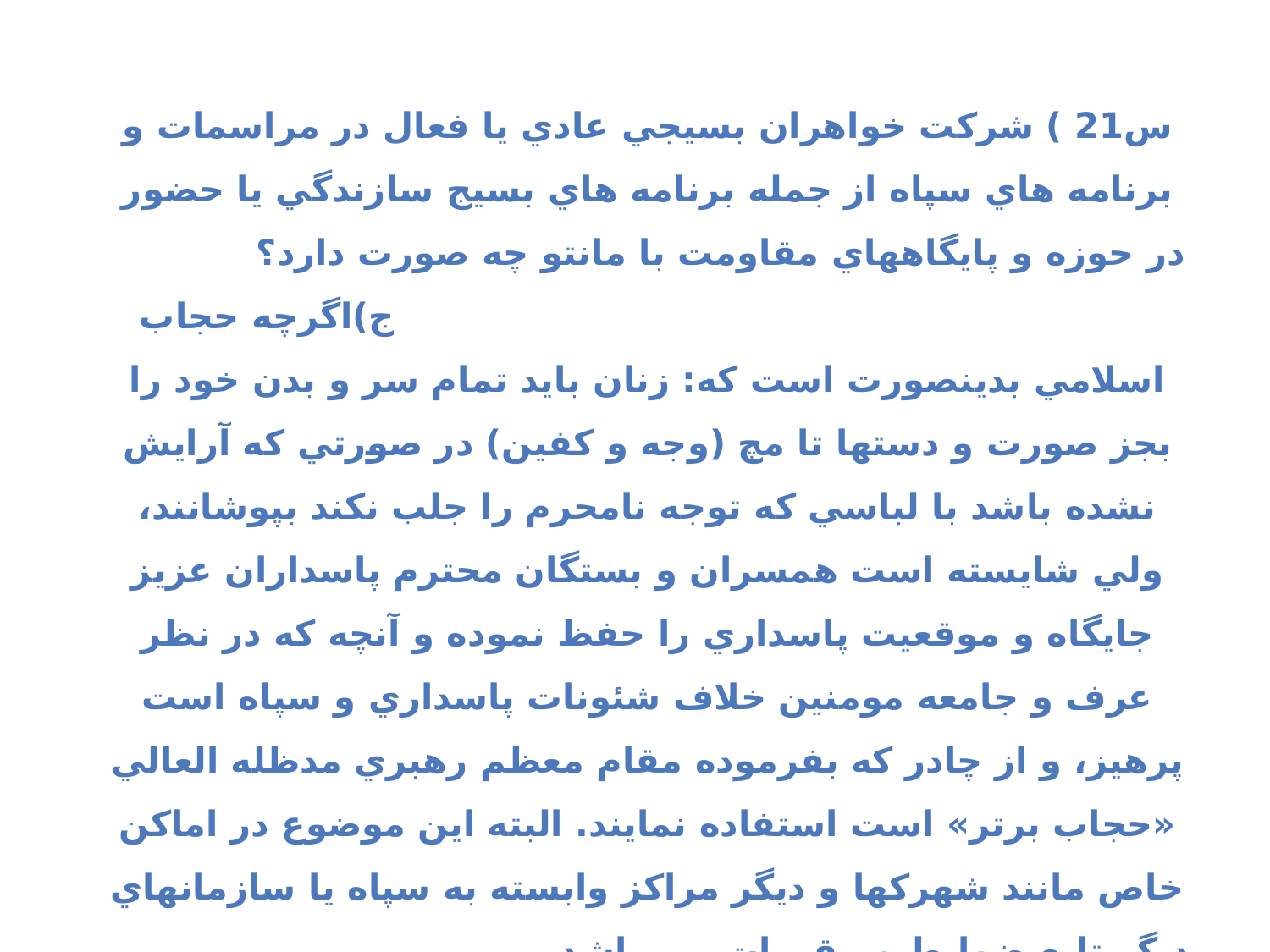

س21 ) شركت خواهران بسيجي عادي يا فعال در مراسمات و برنامه هاي سپاه از جمله برنامه هاي بسيج سازندگي يا حضور در حوزه و پايگاههاي مقاومت با مانتو چه صورت دارد؟                                                                           ج)اگرچه حجاب اسلامي بدينصورت است كه: زنان بايد تمام سر و بدن خود را بجز صورت و دستها تا مچ (وجه و كفين) در صورتي كه آرايش نشده باشد با لباسي كه توجه نامحرم را جلب نكند بپوشانند، ولي شايسته است همسران و بستگان محترم پاسداران عزيز جايگاه و موقعيت پاسداري را حفظ نموده و آنچه كه در نظر عرف و جامعه مومنين خلاف شئونات پاسداري و سپاه است پرهيز، و از چادر كه بفرموده مقام معظم رهبري مدظله العالي «حجاب برتر» است استفاده نمايند. البته اين موضوع در اماكن خاص مانند شهركها و ديگر مراكز وابسته به سپاه يا سازمانهاي ديگر تابع ضوابط و مقررات مي باشد.
در صورتيكه ضابطه و مقرراتي وجود ندارد، مي توانيد با هماهنگي فرمانده رده مربوط (مانند اقدام دانشگاه بقيه الله(عج)) دستورالعمل مناسبي تهيه و در سير مراحل تصويب قرار دهيد.